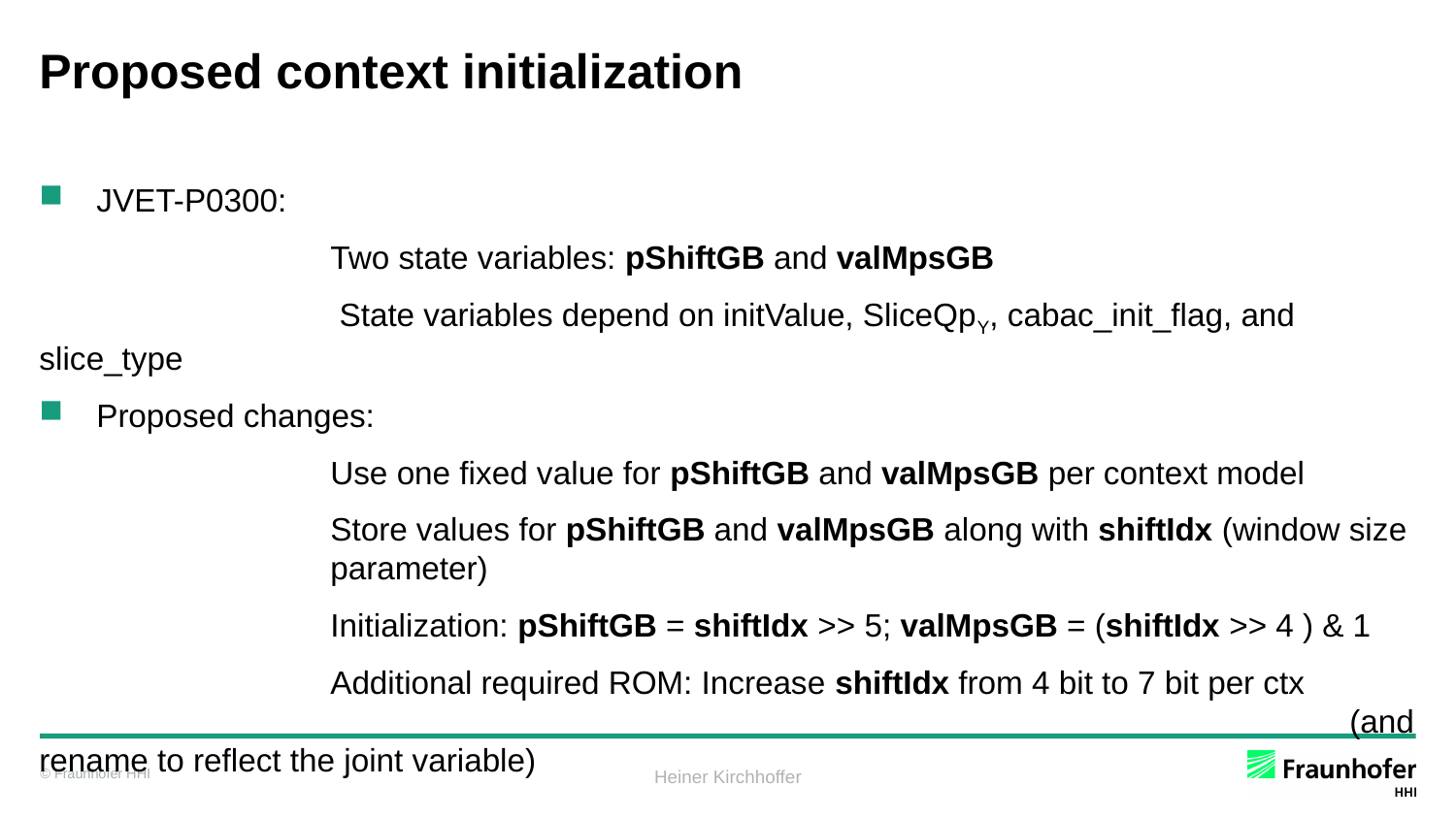

# Proposed context initialization
JVET-P0300:
		Two state variables: pShiftGB and valMpsGB
		 State variables depend on initValue, SliceQpY, cabac_init_flag, and slice_type
Proposed changes:
		Use one fixed value for pShiftGB and valMpsGB per context model
		Store values for pShiftGB and valMpsGB along with shiftIdx (window size
		parameter)
		Initialization: pShiftGB = shiftIdx >> 5; valMpsGB = (shiftIdx >> 4 ) & 1
		Additional required ROM: Increase shiftIdx from 4 bit to 7 bit per ctx
									(and rename to reflect the joint variable)

Heiner Kirchhoffer